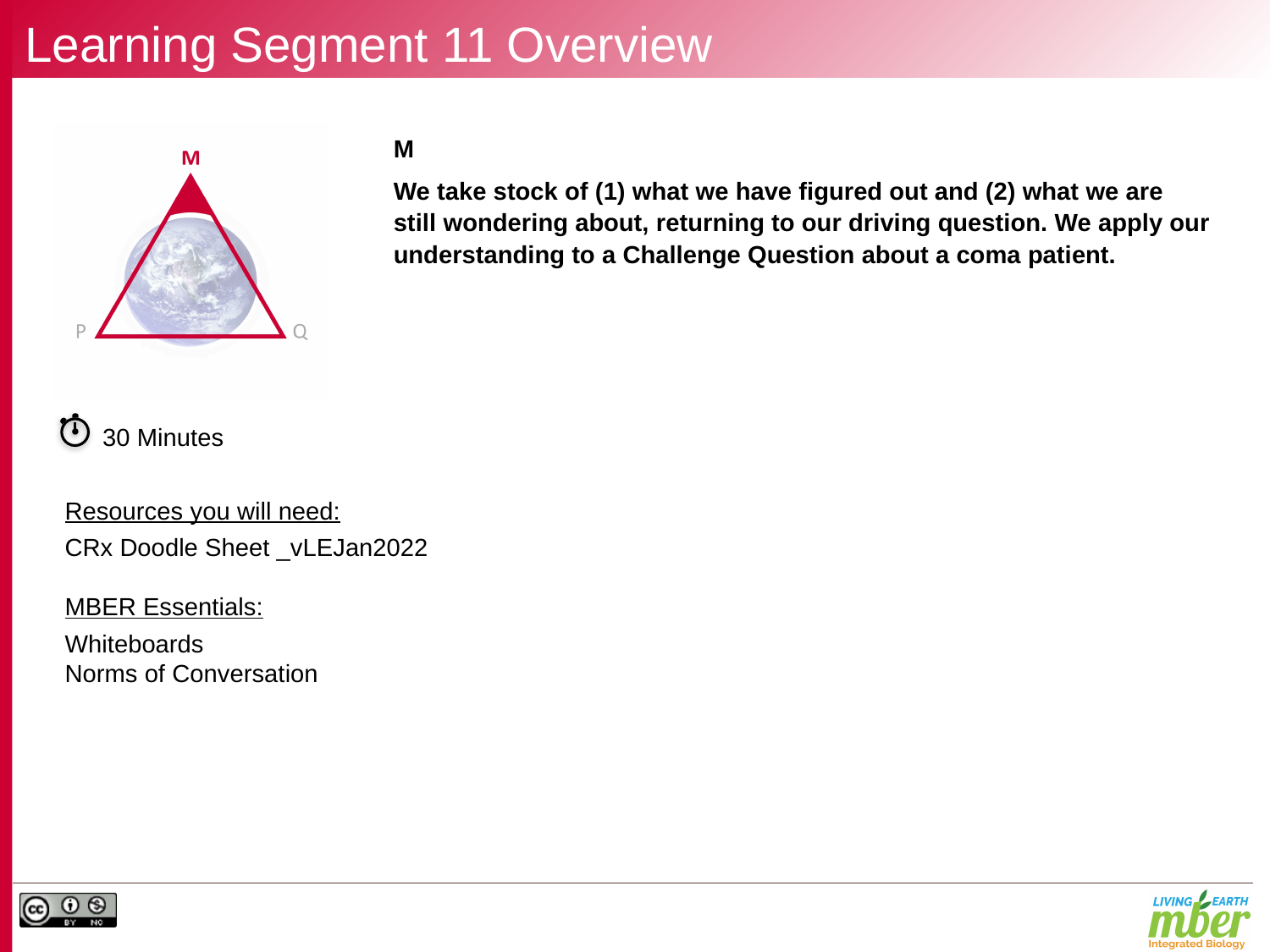

# Learning Segment 11 Overview
M
We take stock of (1) what we have figured out and (2) what we are still wondering about, returning to our driving question. We apply our understanding to a Challenge Question about a coma patient.

30 Minutes

Resources you will need:
CRx Doodle Sheet _vLEJan2022

MBER Essentials:
Whiteboards
Norms of Conversation